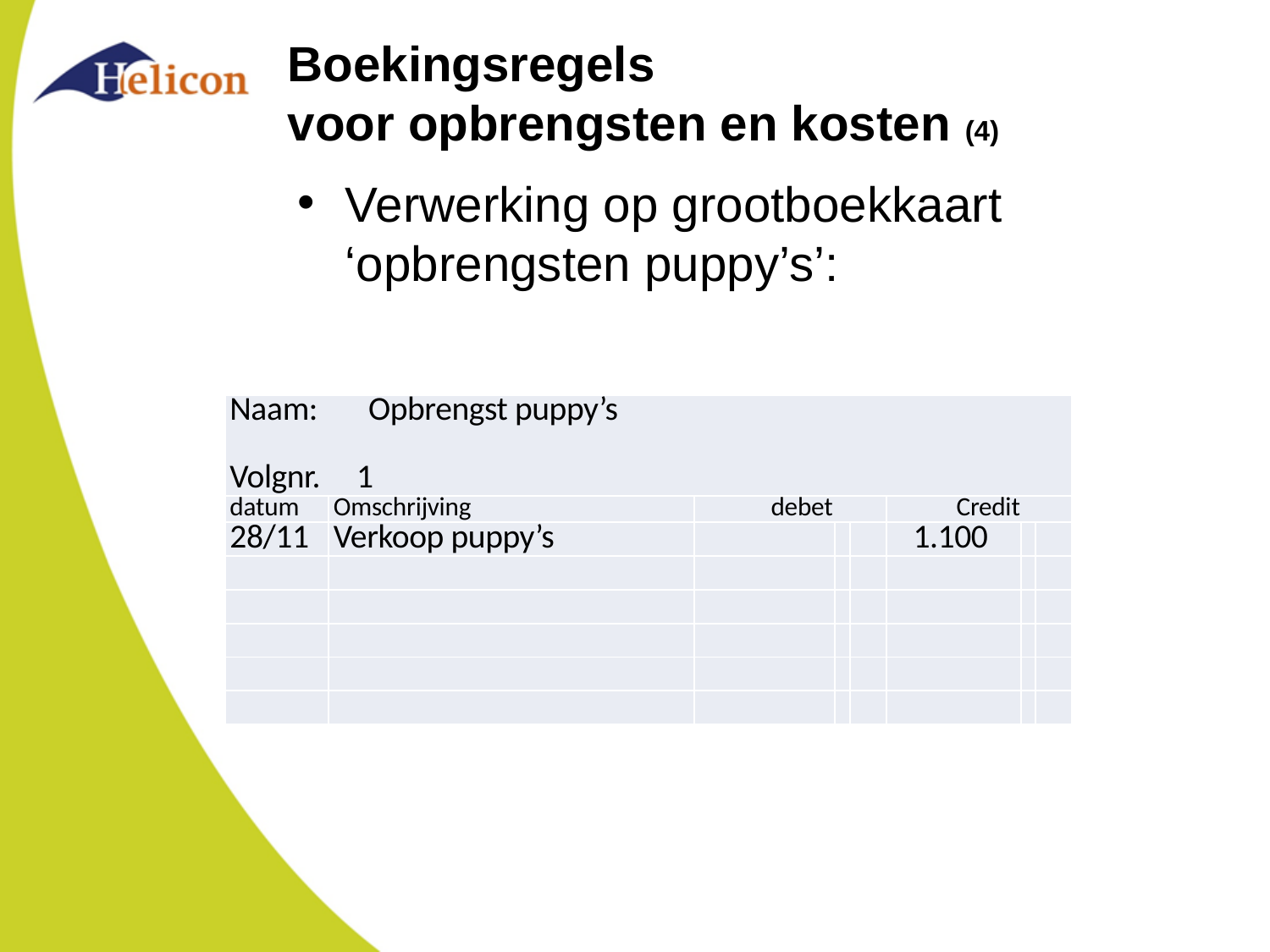

# Boekingsregels voor opbrengsten en kosten (4)
Verwerking op grootboekkaart ‘opbrengsten puppy’s’:

| Naam: Opbrengst puppy’s Volgnr. 1 |  |  |  |  |  |  |  |
| --- | --- | --- | --- | --- | --- | --- | --- |
| da­tum | Omschrijving | debet |  |  | Credit |  |  |
| 28/11 | Verkoop puppy’s |  |  |  | 1.100 |  |  |
|  |  |  |  |  |  |  |  |
|  |  |  |  |  |  |  |  |
|  |  |  |  |  |  |  |  |
|  |  |  |  |  |  |  |  |
|  |  |  |  |  |  |  |  |